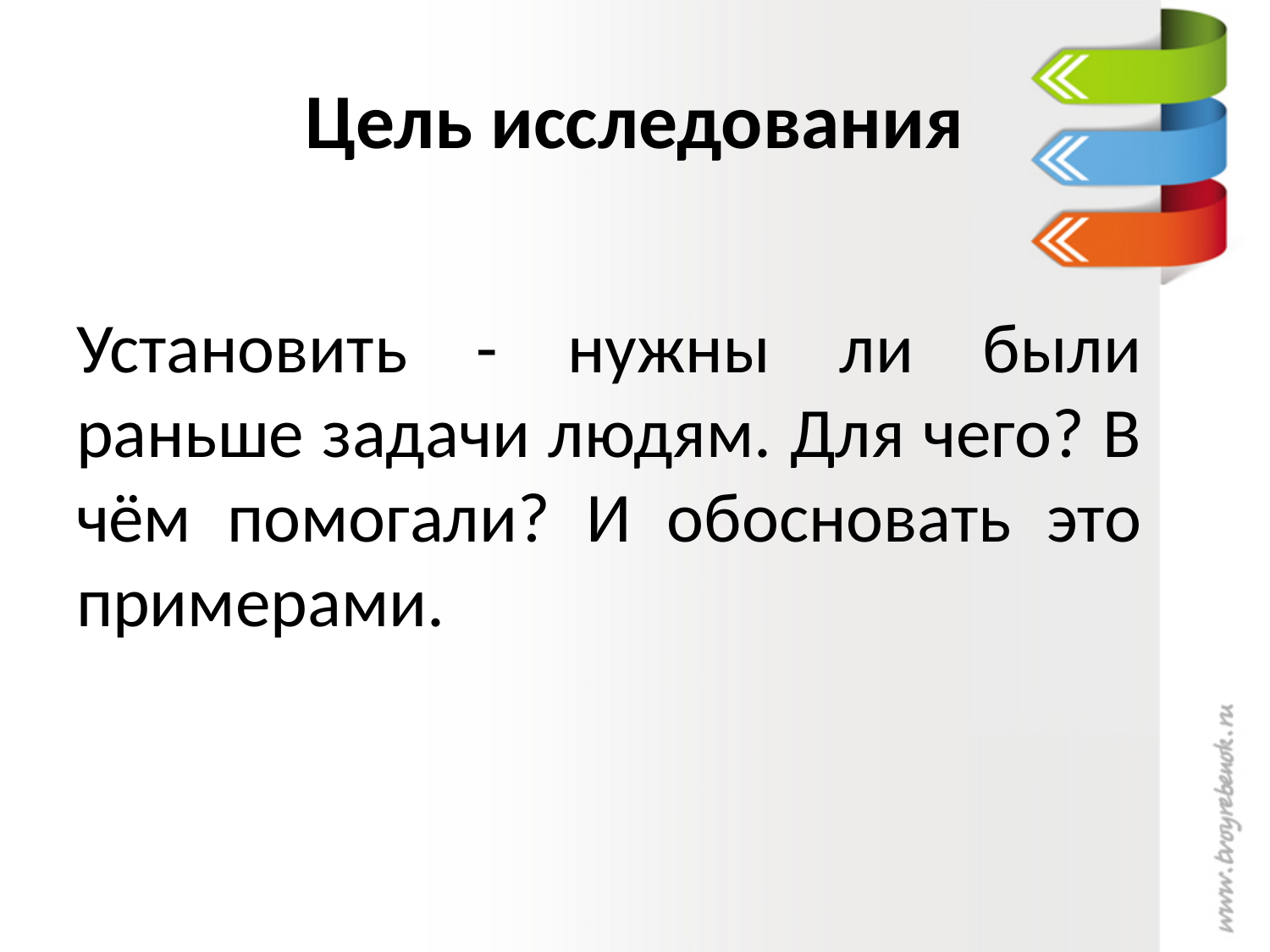

# Цель исследования
Установить - нужны ли были раньше задачи людям. Для чего? В чём помогали? И обосновать это примерами.